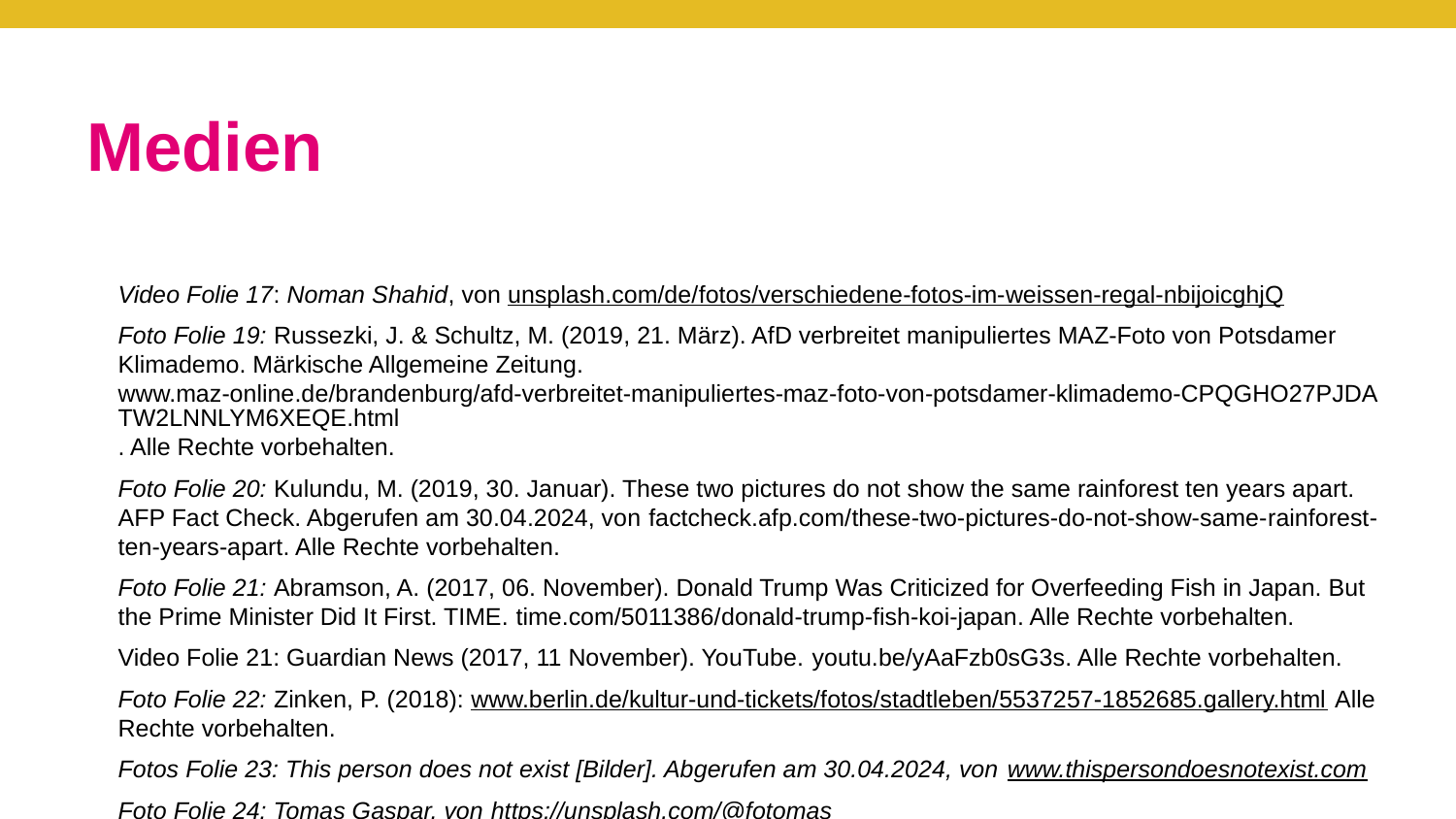

# Medien
Video Folie 17: Noman Shahid, von unsplash.com/de/fotos/verschiedene-fotos-im-weissen-regal-nbijoicghjQ
Foto Folie 19: Russezki, J. & Schultz, M. (2019, 21. März). AfD verbreitet manipuliertes MAZ-Foto von Potsdamer Klimademo. Märkische Allgemeine Zeitung. www.maz-online.de/brandenburg/afd-verbreitet-manipuliertes-maz-foto-von-potsdamer-klimademo-CPQGHO27PJDATW2LNNLYM6XEQE.html. Alle Rechte vorbehalten.
Foto Folie 20: Kulundu, M. (2019, 30. Januar). These two pictures do not show the same rainforest ten years apart. AFP Fact Check. Abgerufen am 30.04.2024, von factcheck.afp.com/these-two-pictures-do-not-show-same-rainforest-ten-years-apart. Alle Rechte vorbehalten.
Foto Folie 21: Abramson, A. (2017, 06. November). Donald Trump Was Criticized for Overfeeding Fish in Japan. But the Prime Minister Did It First. TIME. time.com/5011386/donald-trump-fish-koi-japan. Alle Rechte vorbehalten.
Video Folie 21: Guardian News (2017, 11 November). YouTube. youtu.be/yAaFzb0sG3s. Alle Rechte vorbehalten.
Foto Folie 22: Zinken, P. (2018): www.berlin.de/kultur-und-tickets/fotos/stadtleben/5537257-1852685.gallery.html Alle Rechte vorbehalten.
Fotos Folie 23: This person does not exist [Bilder]. Abgerufen am 30.04.2024, von www.thispersondoesnotexist.com
Foto Folie 24: Tomas Gaspar, von https://unsplash.com/@fotomas